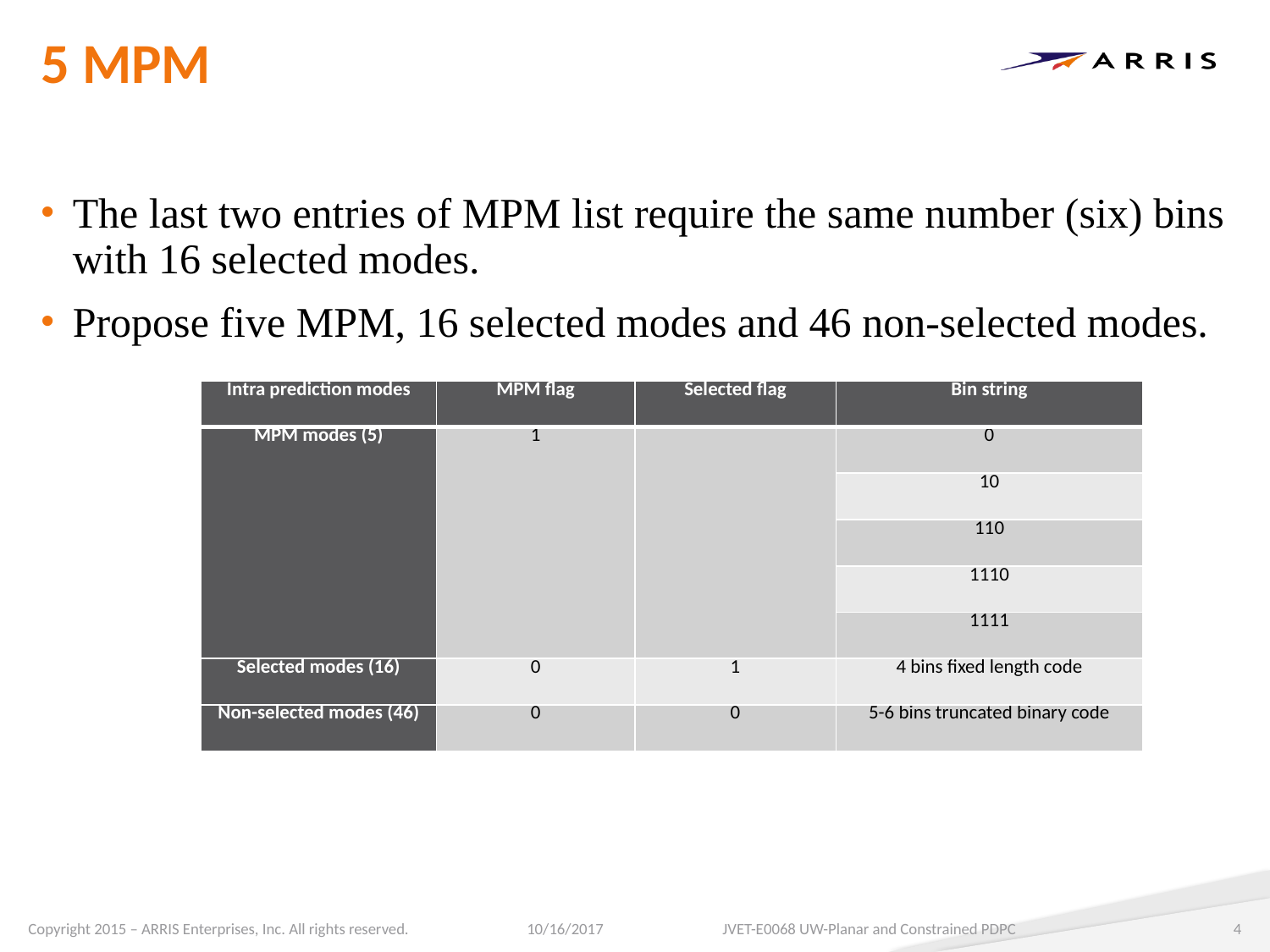

# 5 MPM
The last two entries of MPM list require the same number (six) bins with 16 selected modes.
Propose five MPM, 16 selected modes and 46 non-selected modes.
| Intra prediction modes | MPM flag | Selected flag | Bin string |
| --- | --- | --- | --- |
| MPM modes (5) | 1 |  | 0 |
|  |  |  | 10 |
|  |  |  | 110 |
|  |  |  | 1110 |
|  |  |  | 1111 |
| Selected modes (16) | 0 | 1 | 4 bins fixed length code |
| Non-selected modes (46) | 0 | 0 | 5-6 bins truncated binary code |
10/16/2017
JVET-E0068 UW-Planar and Constrained PDPC
4